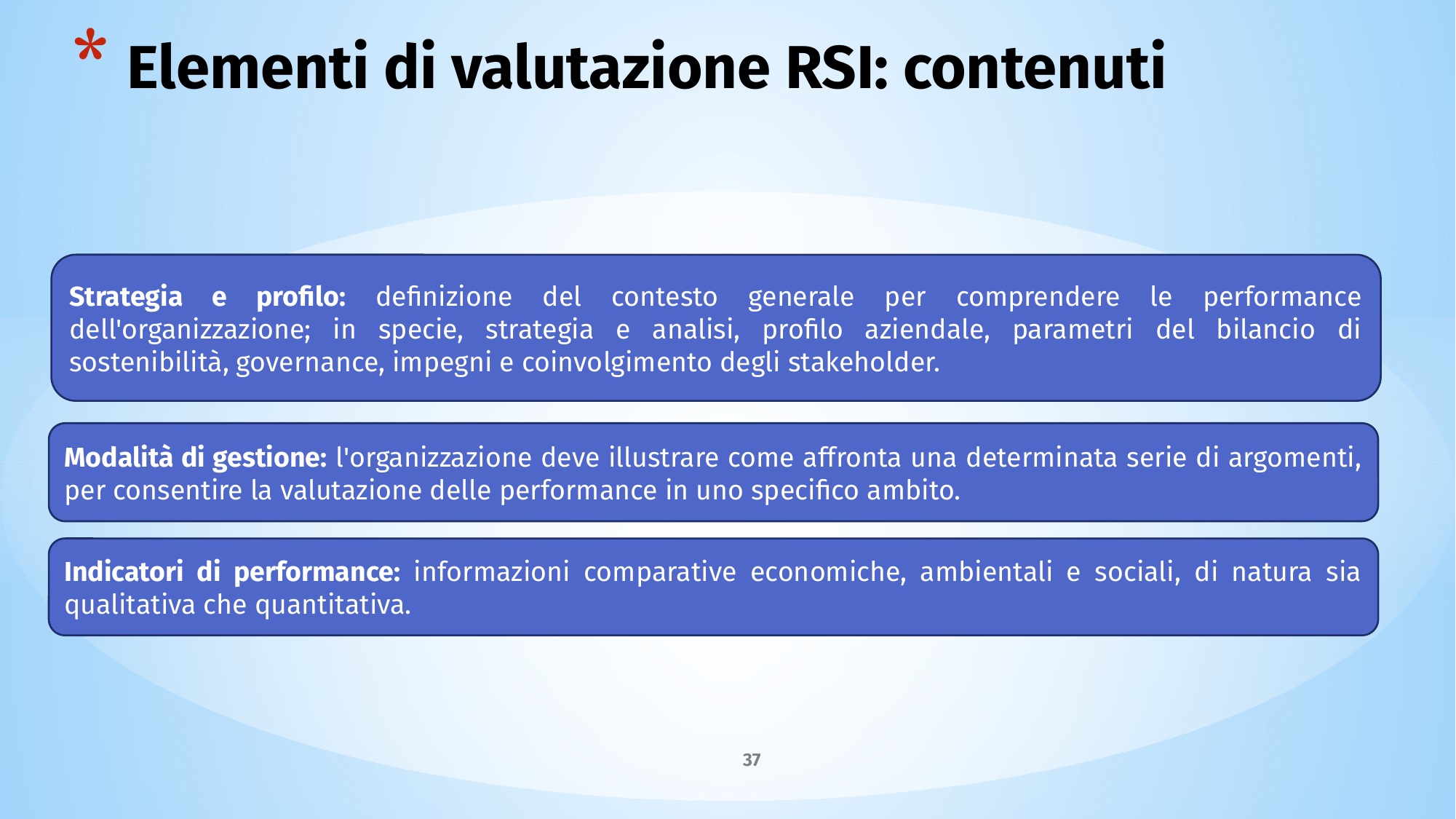

# Elementi di valutazione RSI: contenuti
Strategia e profilo: definizione del contesto generale per comprendere le performance dell'organizzazione; in specie, strategia e analisi, profilo aziendale, parametri del bilancio di sostenibilità, governance, impegni e coinvolgimento degli stakeholder.
Modalità di gestione: l'organizzazione deve illustrare come affronta una determinata serie di argomenti, per consentire la valutazione delle performance in uno specifico ambito.
Indicatori di performance: informazioni comparative economiche, ambientali e sociali, di natura sia qualitativa che quantitativa.
37